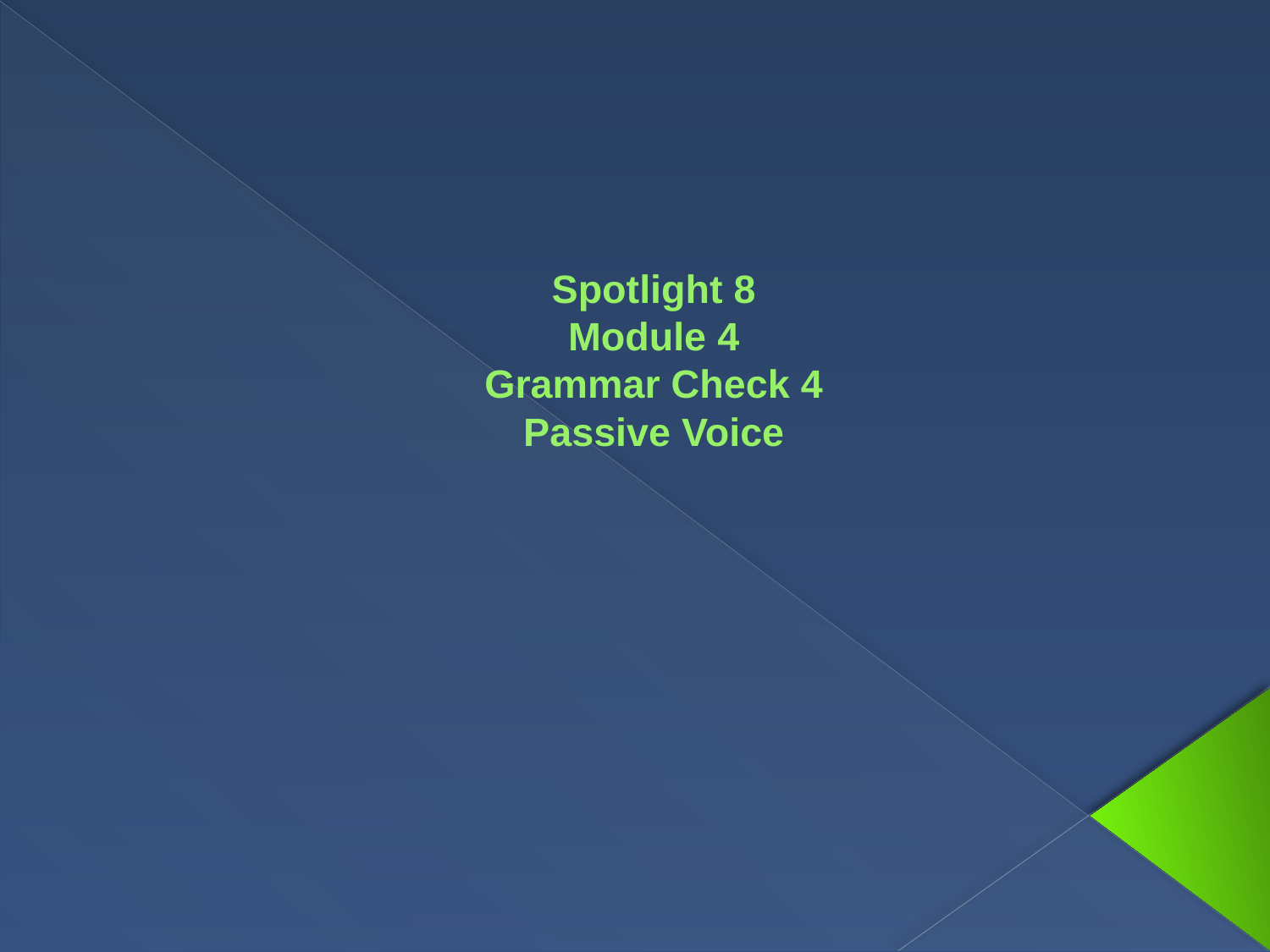

# Spotlight 8 Module 4 Grammar Check 4 Passive Voice